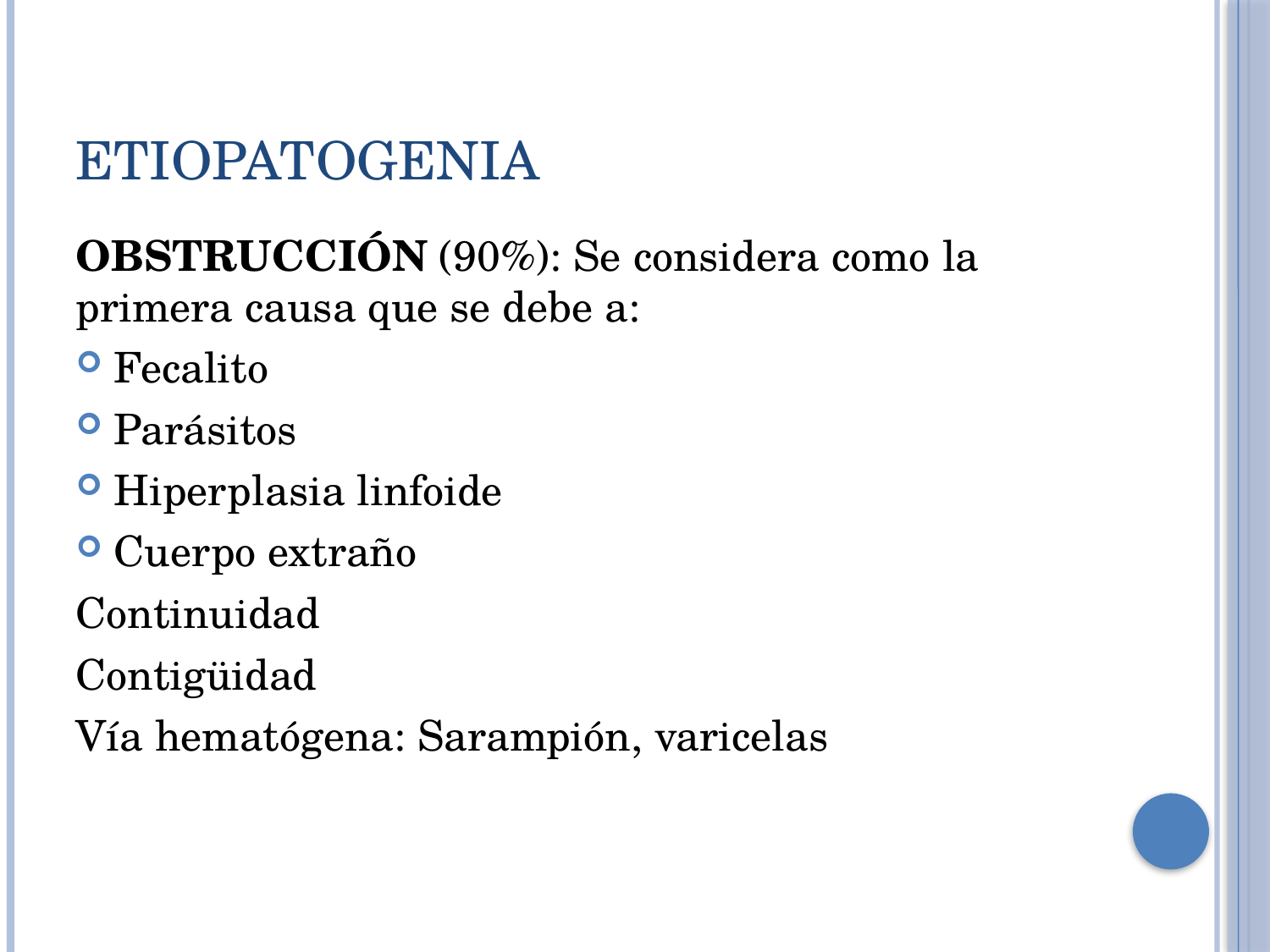

# Etiopatogenia
OBSTRUCCIÓN (90%): Se considera como la primera causa que se debe a:
Fecalito
Parásitos
Hiperplasia linfoide
Cuerpo extraño
Continuidad
Contigüidad
Vía hematógena: Sarampión, varicelas